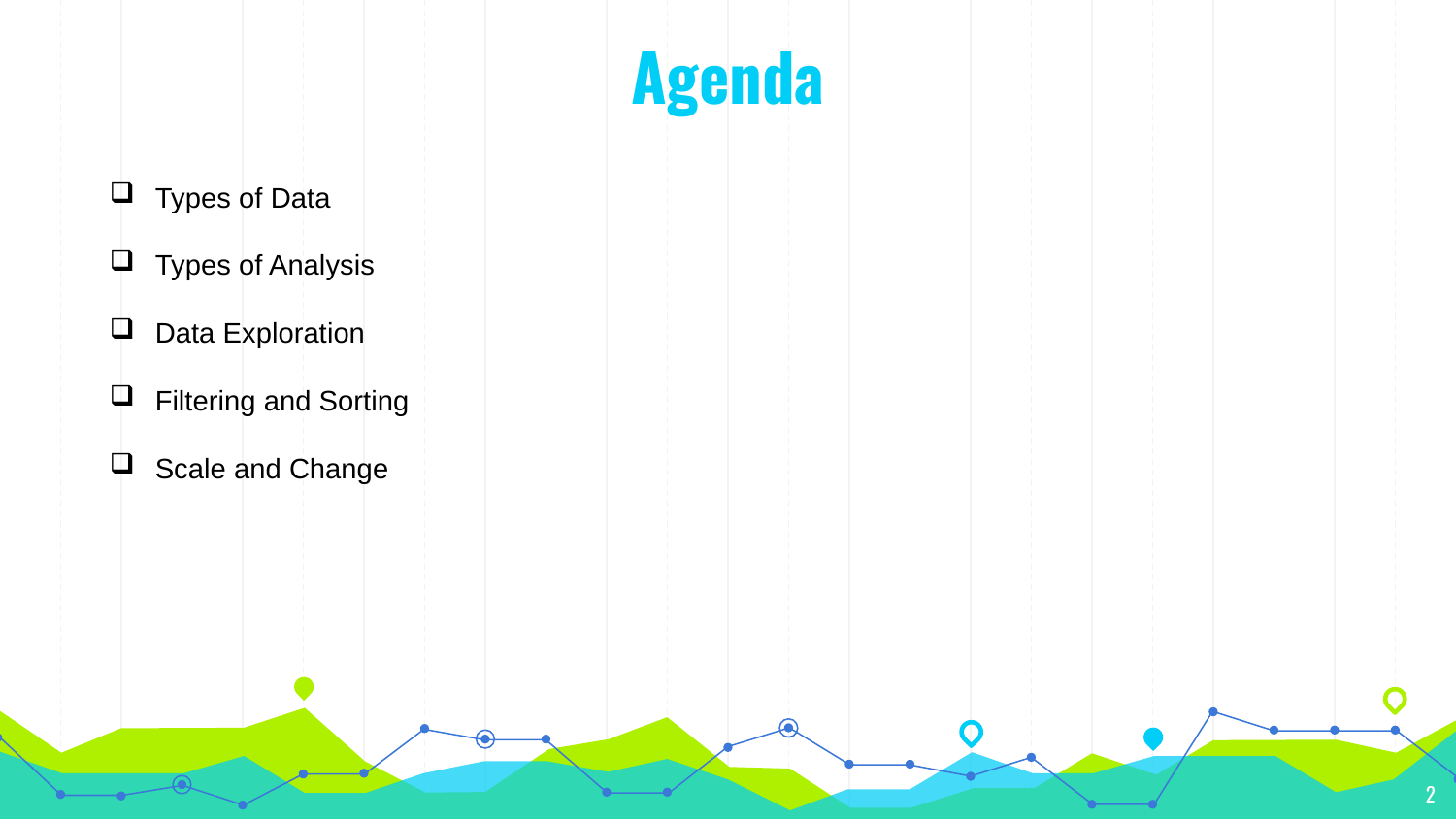

# Agenda
Types of Data

Types of Analysis

Data Exploration

Filtering and Sorting

Scale and Change

2